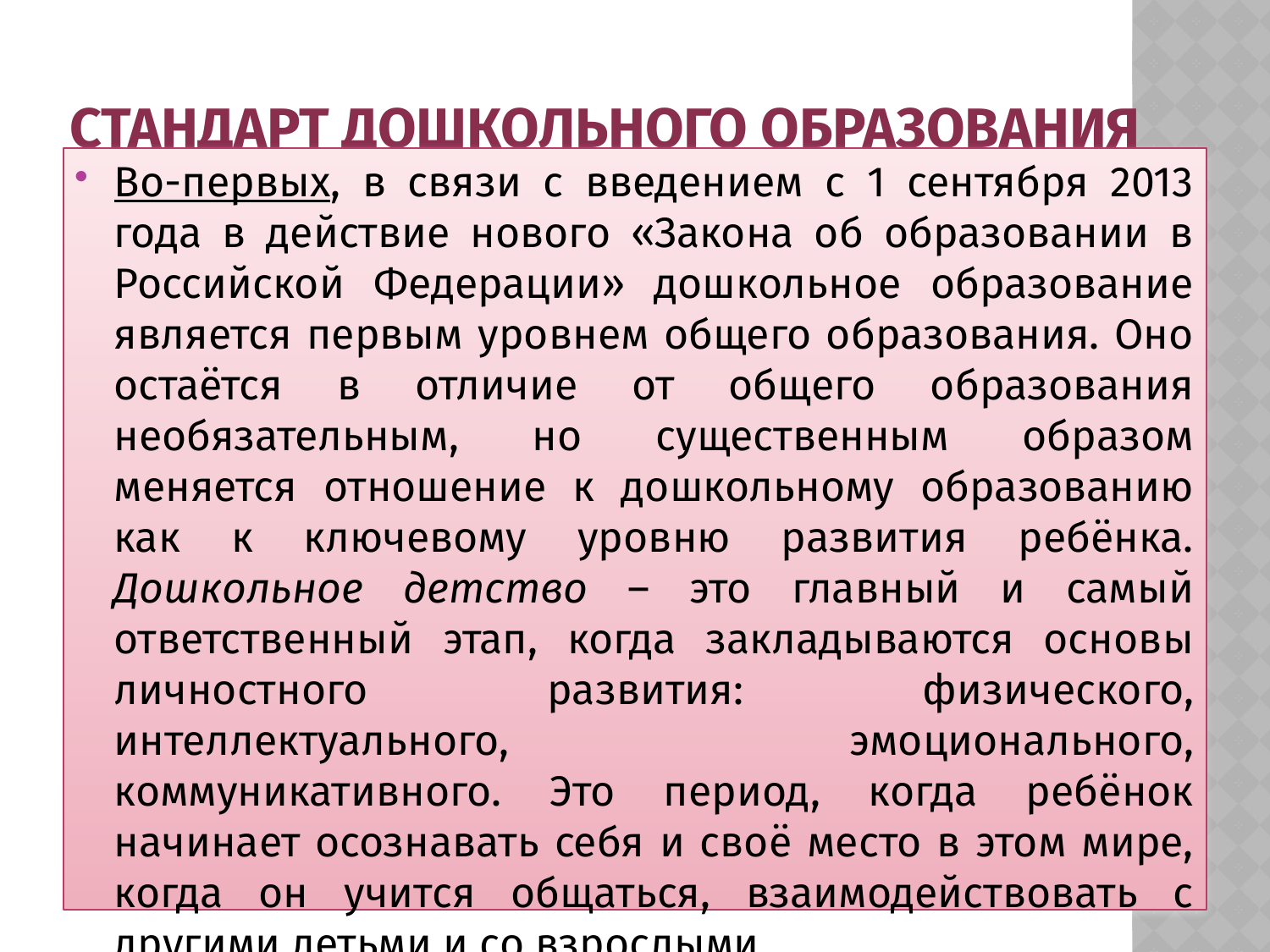

# Стандарт дошкольного образования
Во-первых, в связи с введением с 1 сентября 2013 года в действие нового «Закона об образовании в Российской Федерации» дошкольное образование является первым уровнем общего образования. Оно остаётся в отличие от общего образования необязательным, но существенным образом меняется отношение к дошкольному образованию как к ключевому уровню развития ребёнка. Дошкольное детство – это главный и самый ответственный этап, когда закладываются основы личностного развития: физического, интеллектуального, эмоционального, коммуникативного. Это период, когда ребёнок начинает осознавать себя и своё место в этом мире, когда он учится общаться, взаимодействовать с другими детьми и со взрослыми.